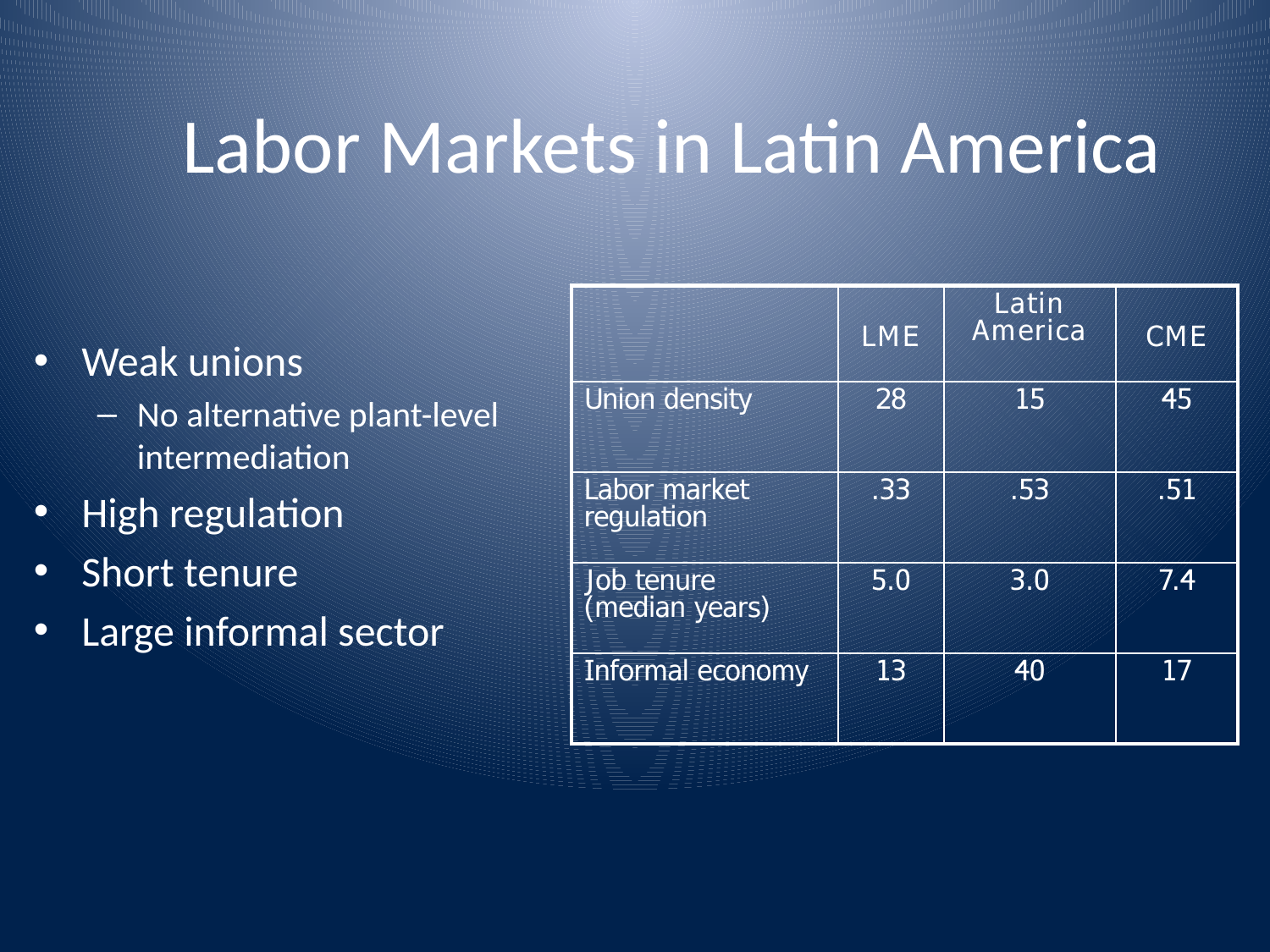

# Labor Markets in Latin America
|  | LME | Latin America | CME |
| --- | --- | --- | --- |
| Union density | 28 | 15 | 45 |
| Labor market regulation | .33 | .53 | .51 |
| Job tenure (median years) | 5.0 | 3.0 | 7.4 |
| Informal economy | 13 | 40 | 17 |
Weak unions
No alternative plant-level intermediation
High regulation
Short tenure
Large informal sector